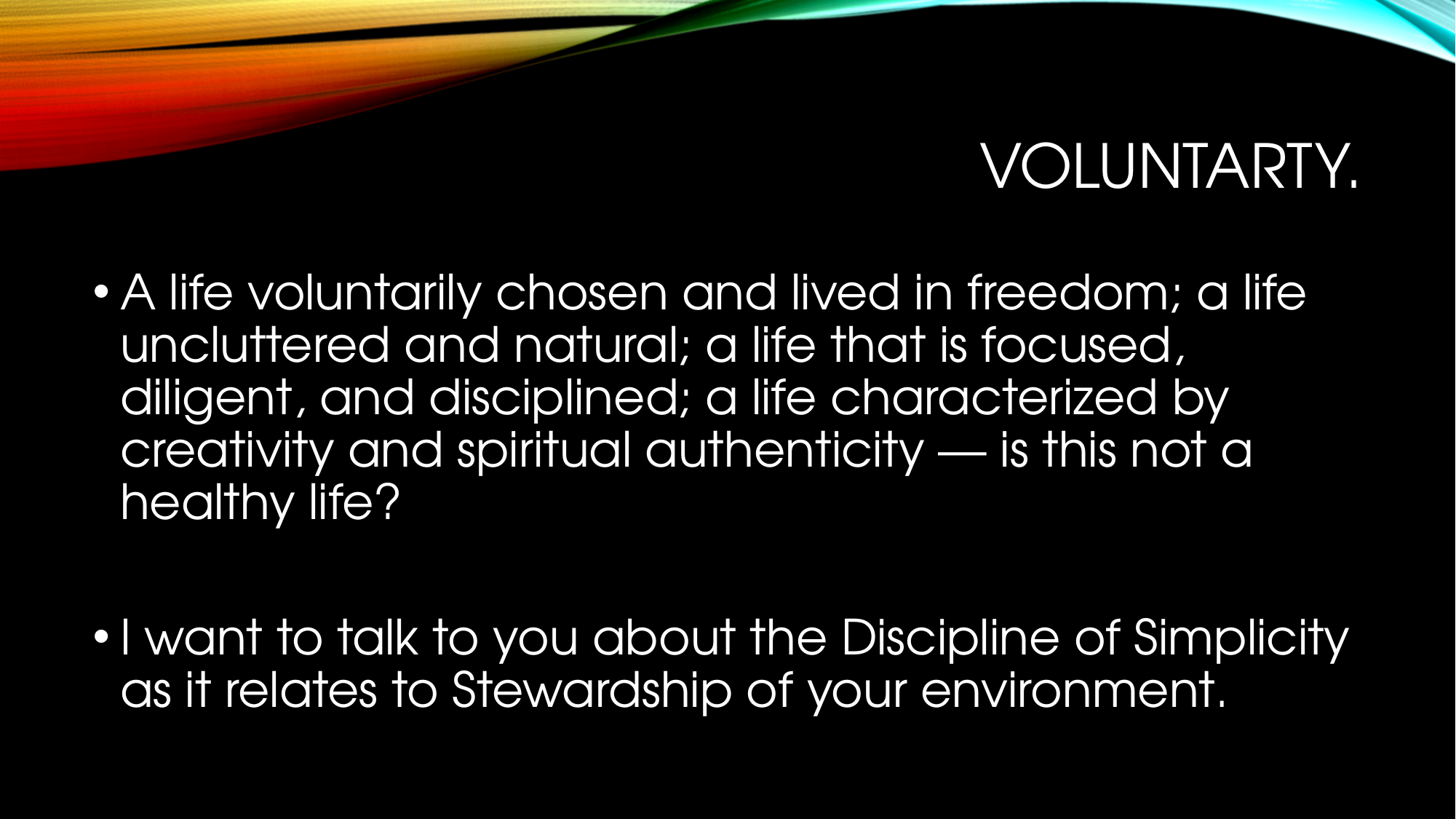

# VOLUNTARTY.
A life voluntarily chosen and lived in freedom; a life uncluttered and natural; a life that is focused, diligent, and disciplined; a life characterized by creativity and spiritual authenticity — is this not a healthy life?

I want to talk to you about the Discipline of Simplicity as it relates to Stewardship of your environment.